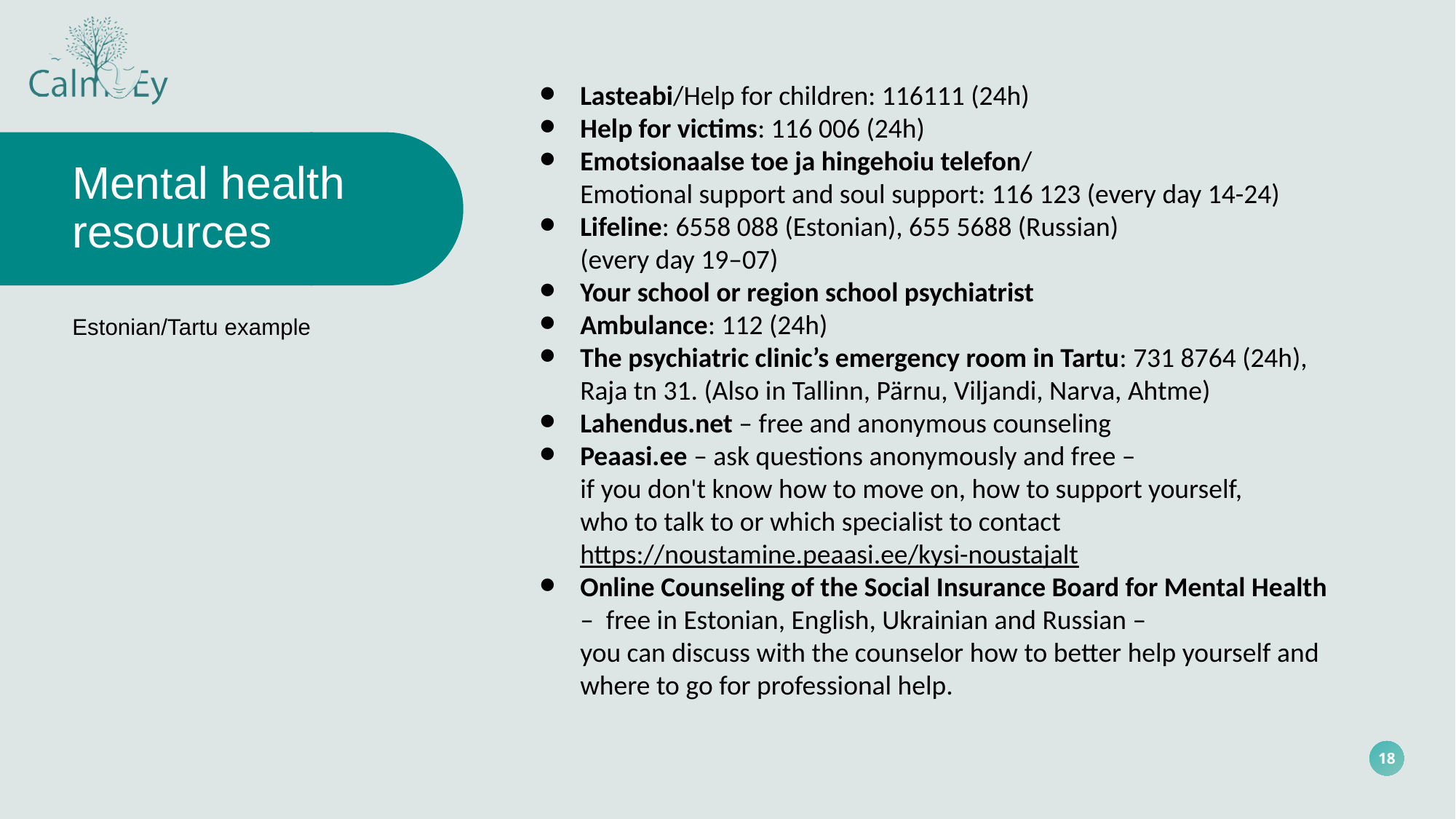

Lasteabi/Help for children: 116111 (24h)
Help for victims: 116 006 (24h)
Emotsionaalse toe ja hingehoiu telefon/
Emotional support and soul support: 116 123 (every day 14-24)
Lifeline: 6558 088 (Estonian), 655 5688 (Russian)
(every day 19–07)
Your school or region school psychiatrist
Ambulance: 112 (24h)
The psychiatric clinic’s emergency room in Tartu: 731 8764 (24h), Raja tn 31. (Also in Tallinn, Pärnu, Viljandi, Narva, Ahtme)
Lahendus.net – free and anonymous counseling
Peaasi.ee – ask questions anonymously and free –
if you don't know how to move on, how to support yourself,
who to talk to or which specialist to contact https://noustamine.peaasi.ee/kysi-noustajalt
Online Counseling of the Social Insurance Board for Mental Health –  free in Estonian, English, Ukrainian and Russian –
you can discuss with the counselor how to better help yourself and where to go for professional help.

Mental health resources
Estonian/Tartu example